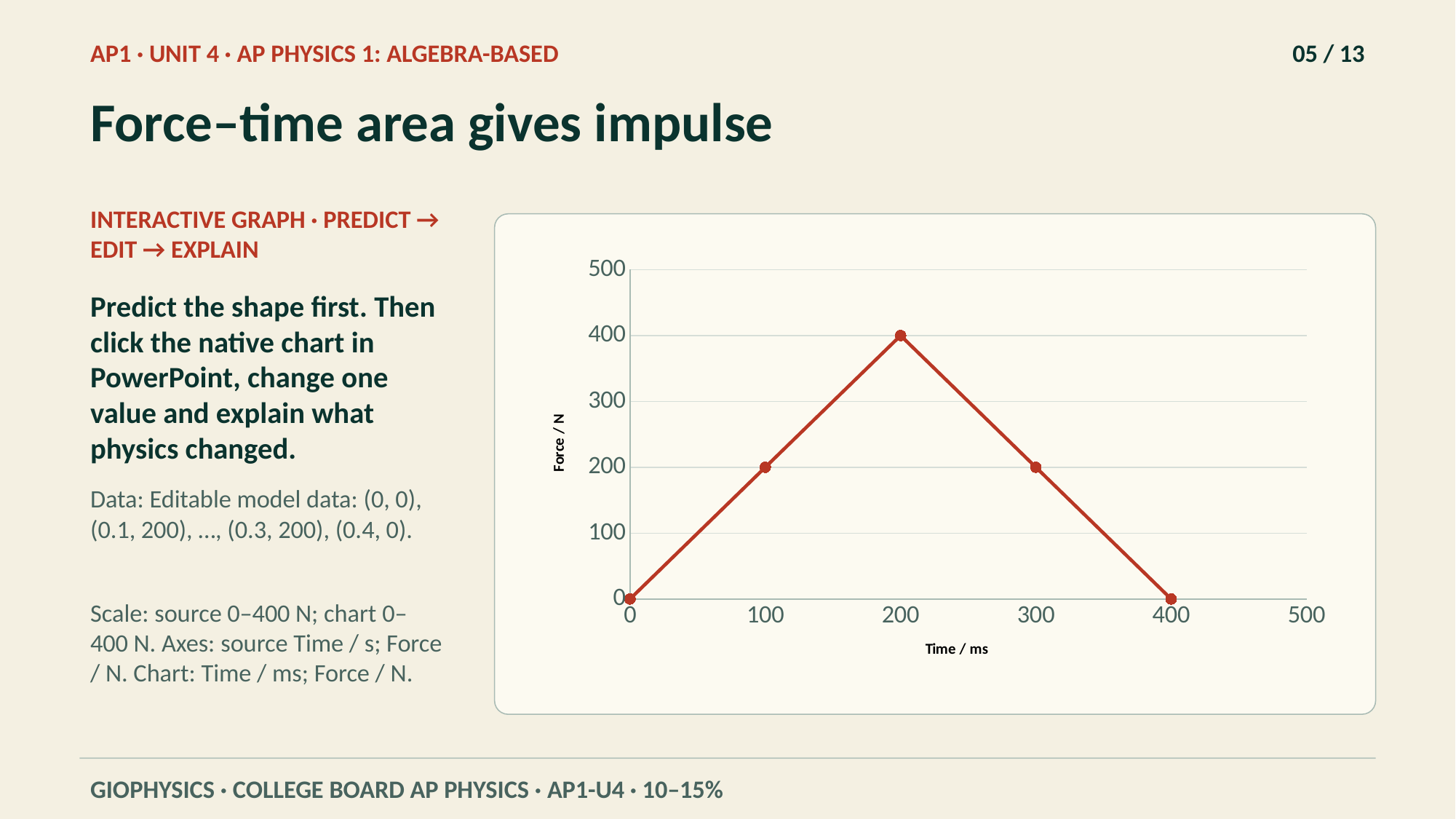

AP1 · UNIT 4 · AP PHYSICS 1: ALGEBRA-BASED
05 / 13
Force–time area gives impulse
INTERACTIVE GRAPH · PREDICT → EDIT → EXPLAIN

### Chart

| Category |  |
|---|---|
Predict the shape first. Then click the native chart in PowerPoint, change one value and explain what physics changed.
Data: Editable model data: (0, 0), (0.1, 200), …, (0.3, 200), (0.4, 0).
Scale: source 0–400 N; chart 0–400 N. Axes: source Time / s; Force / N. Chart: Time / ms; Force / N.

GIOPHYSICS · COLLEGE BOARD AP PHYSICS · AP1-U4 · 10–15%